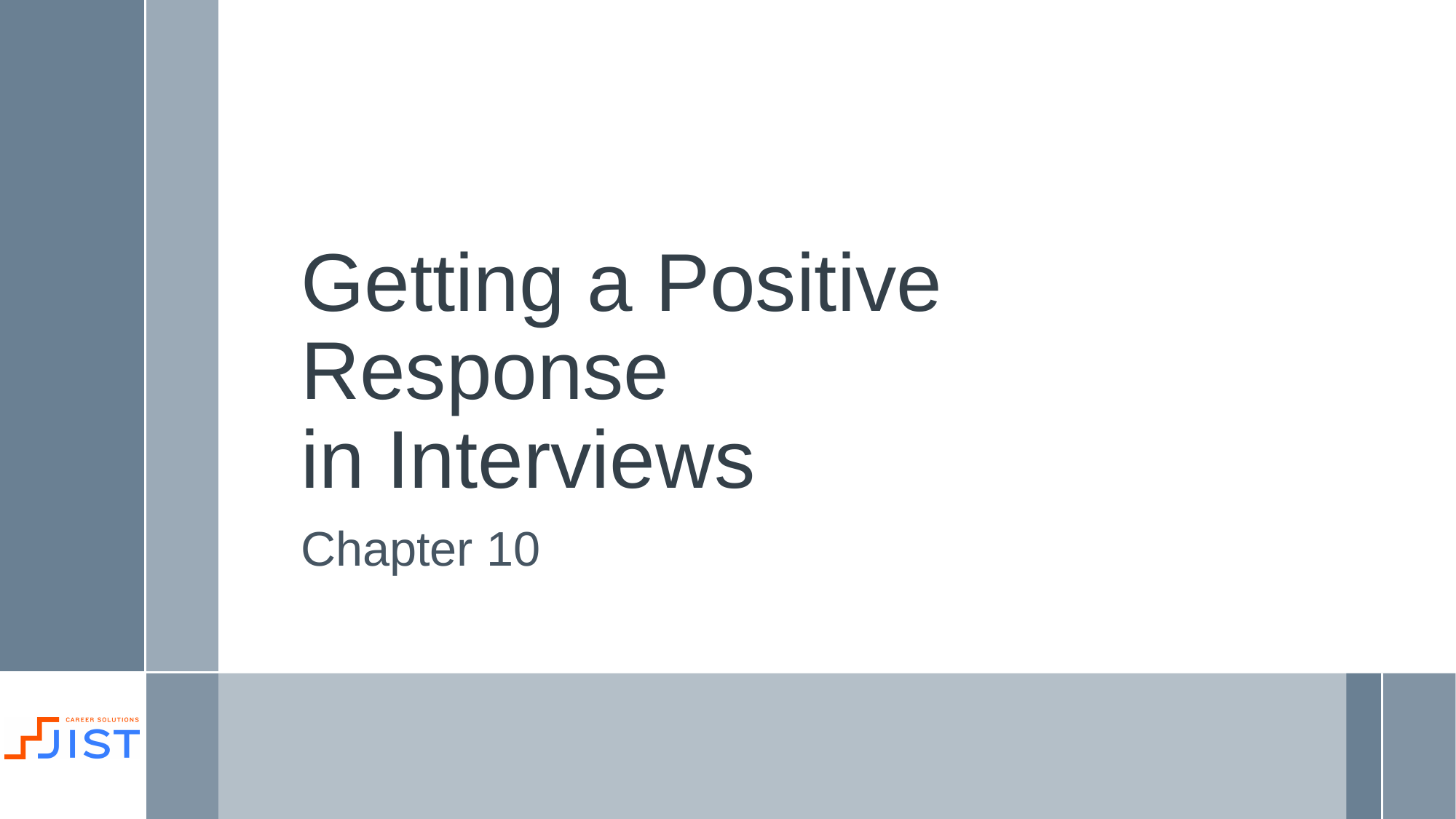

# Getting a Positive Response in Interviews
Chapter 10